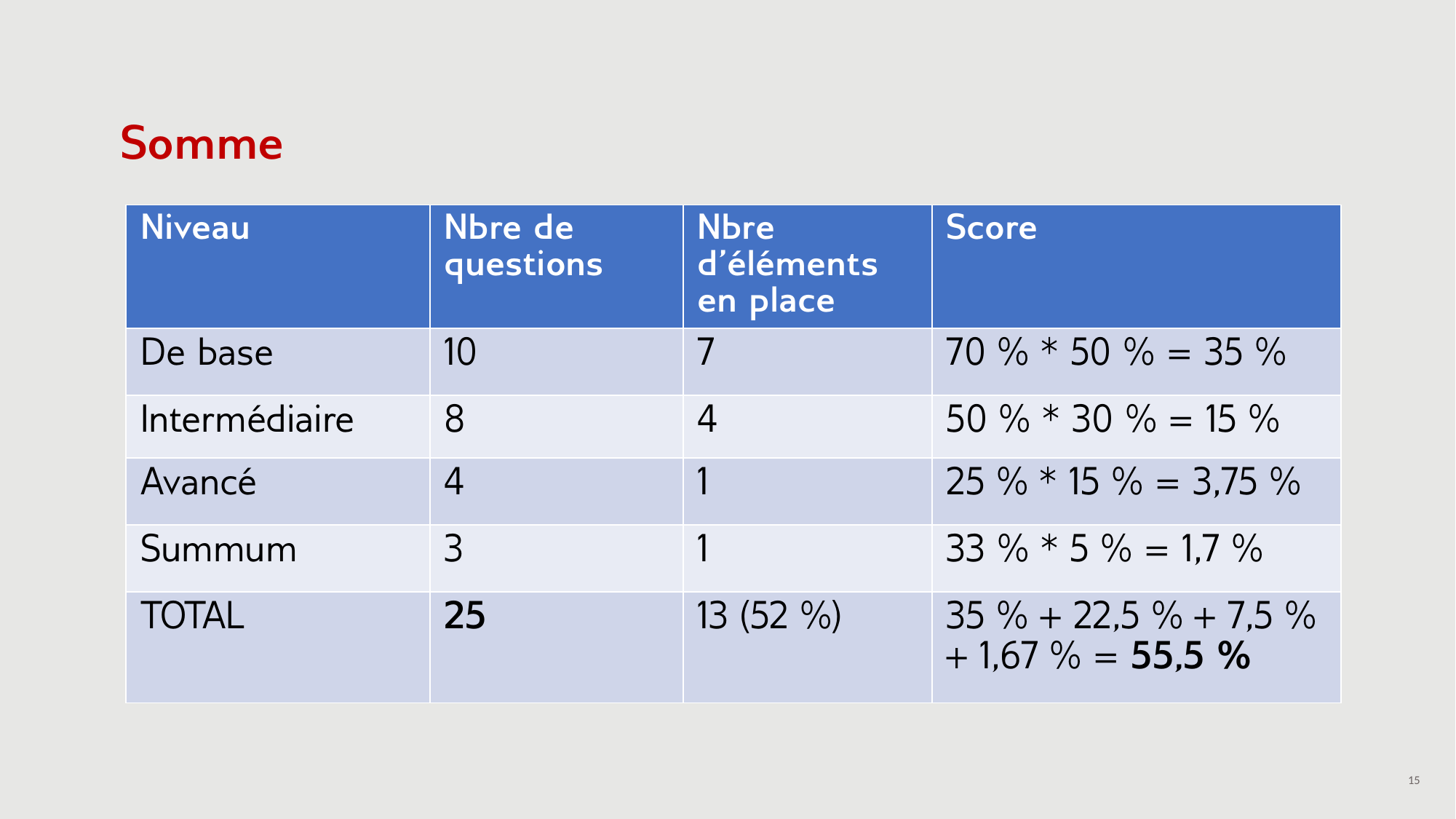

# Somme

| Niveau | Nbre de questions | Nbre d’éléments en place | Score |
| --- | --- | --- | --- |
| De base | 10 | 7 | 70 % \* 50 % = 35 % |
| Intermédiaire | 8 | 4 | 50 % \* 30 % = 15 % |
| Avancé | 4 | 1 | 25 % \* 15 % = 3,75 % |
| Summum | 3 | 1 | 33 % \* 5 % = 1,7 % |
| TOTAL | 25 | 13 (52 %) | 35 % + 22,5 % + 7,5 % + 1,67 % = 55,5 % |
15